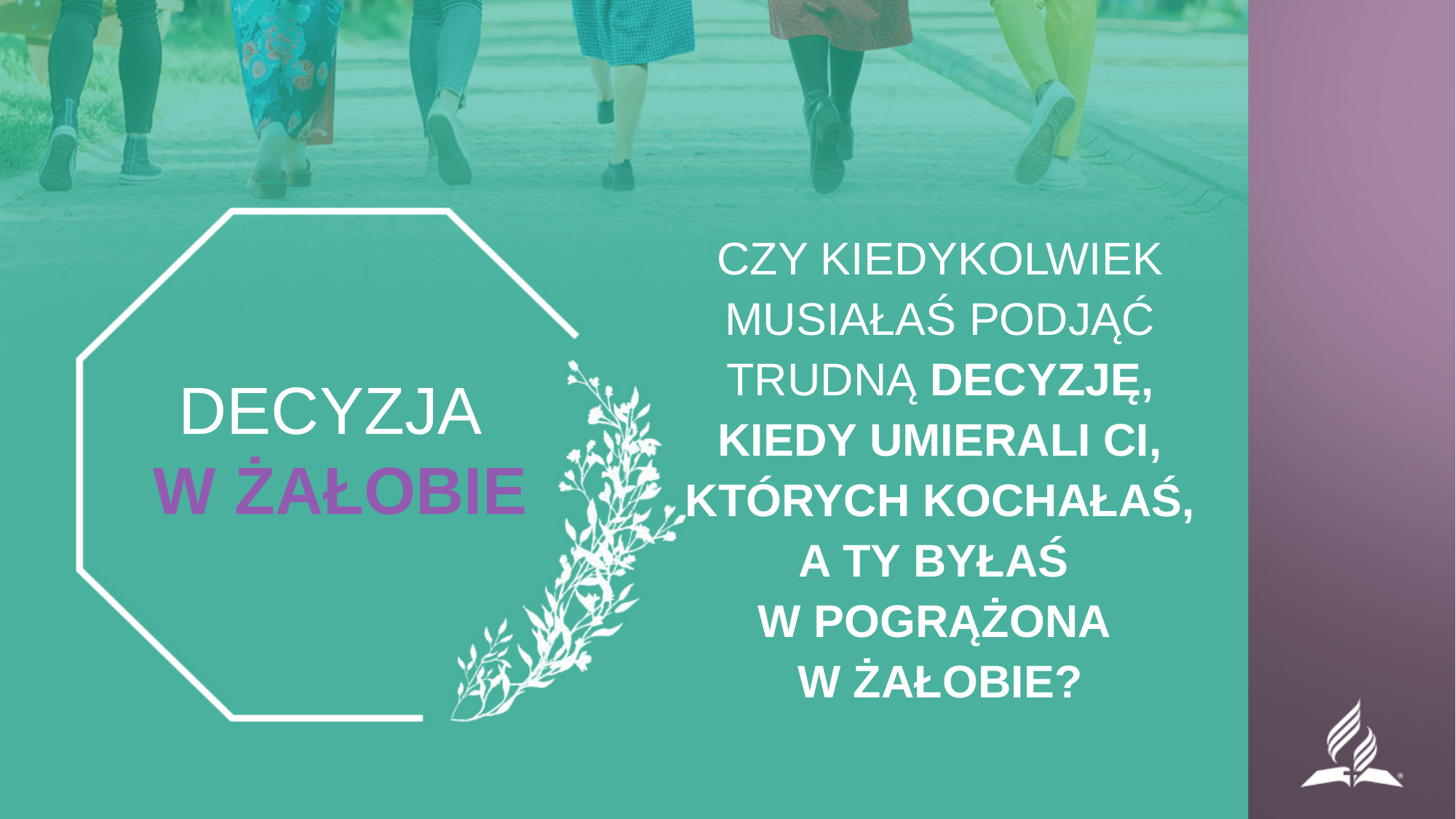

CZY KIEDYKOLWIEK MUSIAŁAŚ PODJĄĆ TRUDNĄ DECYZJĘ, KIEDY UMIERALI CI, KTÓRYCH KOCHAŁAŚ, A TY BYŁAŚ
W POGRĄŻONA
W ŻAŁOBIE?
DECYZJA
W ŻAŁOBIE